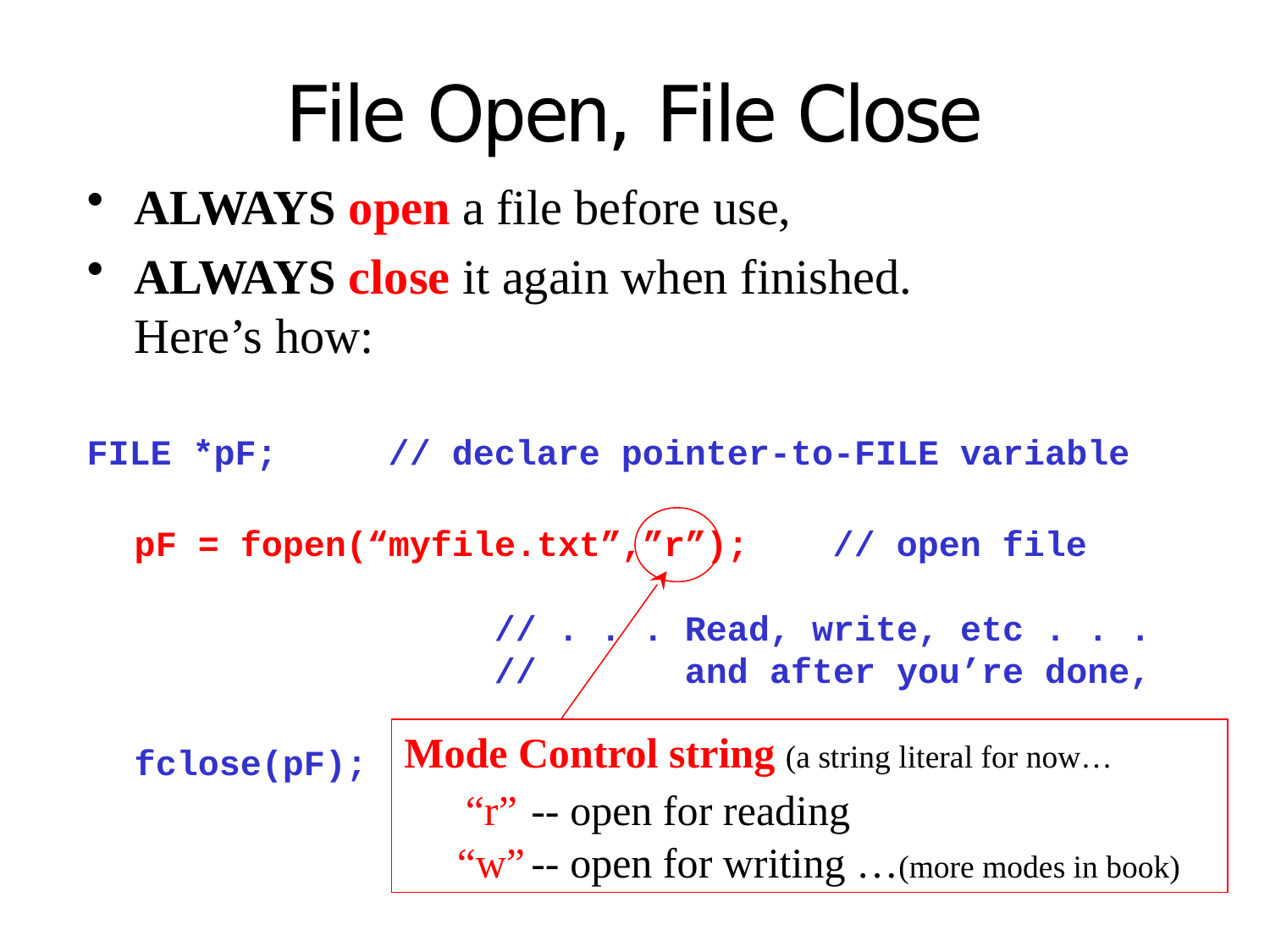

# File Open, File Close
ALWAYS open a file before use,
ALWAYS close it again when finished.
Here’s how:
FILE *pF;	// declare pointer-to-FILE variable
	pF = fopen(“myfile.txt”,”r”);    // open file
		     // . . . Read, write, etc . . .
		     //       and after you’re done,
	fclose(pF);

Mode Control string (a string literal for now…
     “r”	-- open for reading
     “w”	-- open for writing …(more modes in book)